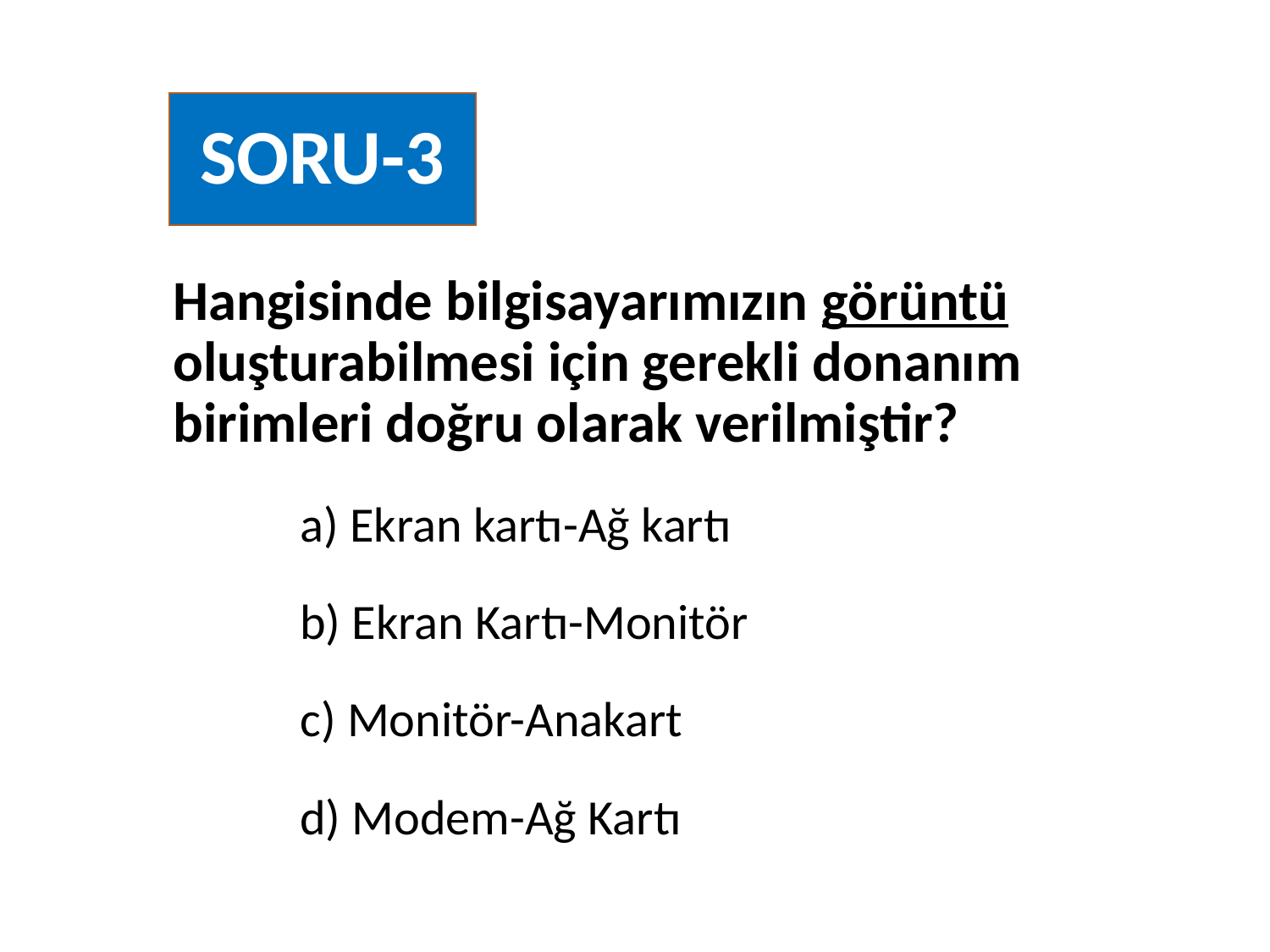

# SORU-3
Hangisinde bilgisayarımızın görüntü oluşturabilmesi için gerekli donanım birimleri doğru olarak verilmiştir?
a) Ekran kartı-Ağ kartı
b) Ekran Kartı-Monitör
c) Monitör-Anakart
d) Modem-Ağ Kartı